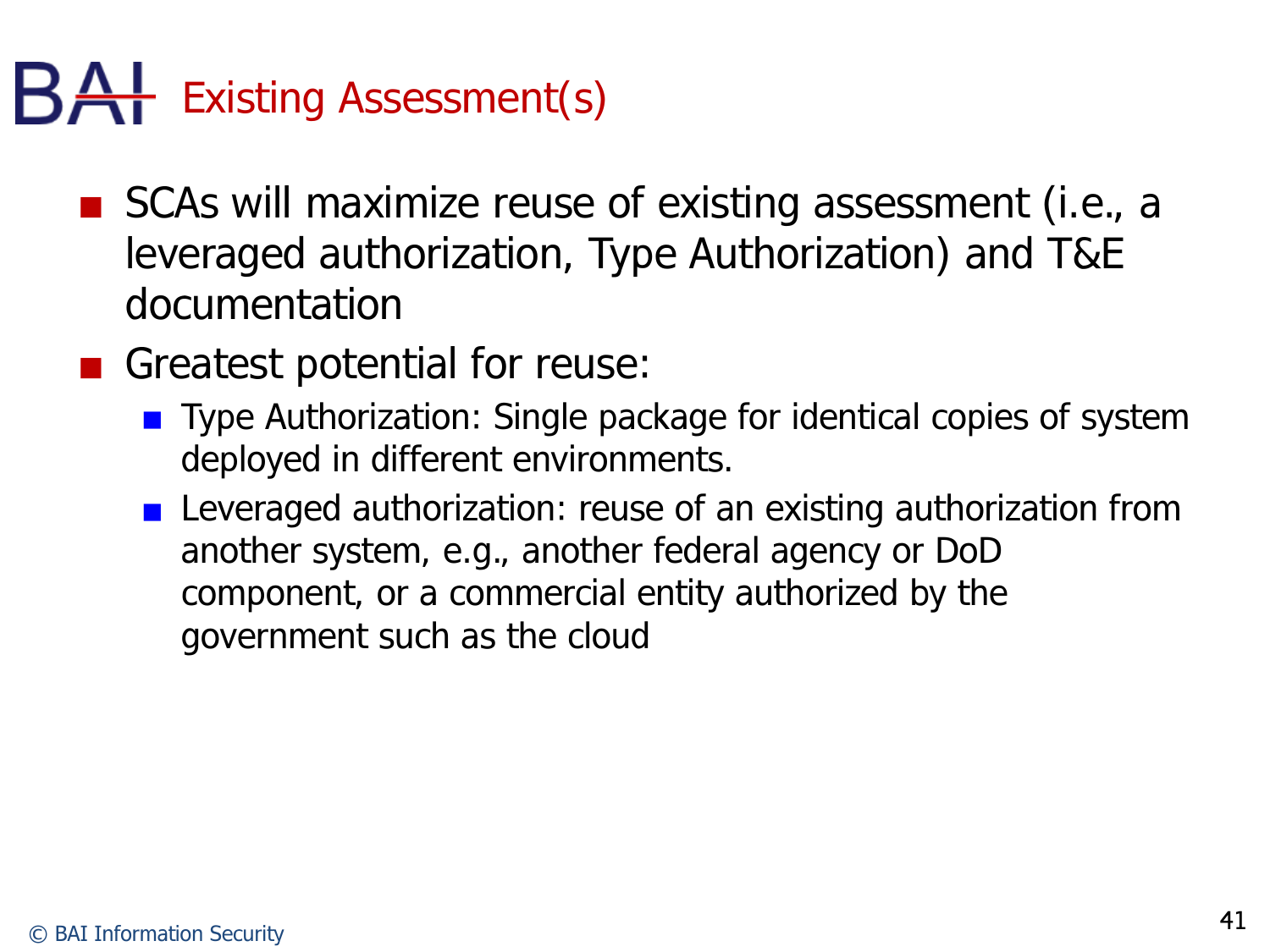

# Existing Assessment(s)
SCAs will maximize reuse of existing assessment (i.e., a leveraged authorization, Type Authorization) and T&E documentation
Greatest potential for reuse:
Type Authorization: Single package for identical copies of system deployed in different environments.
Leveraged authorization: reuse of an existing authorization from another system, e.g., another federal agency or DoD component, or a commercial entity authorized by the government such as the cloud